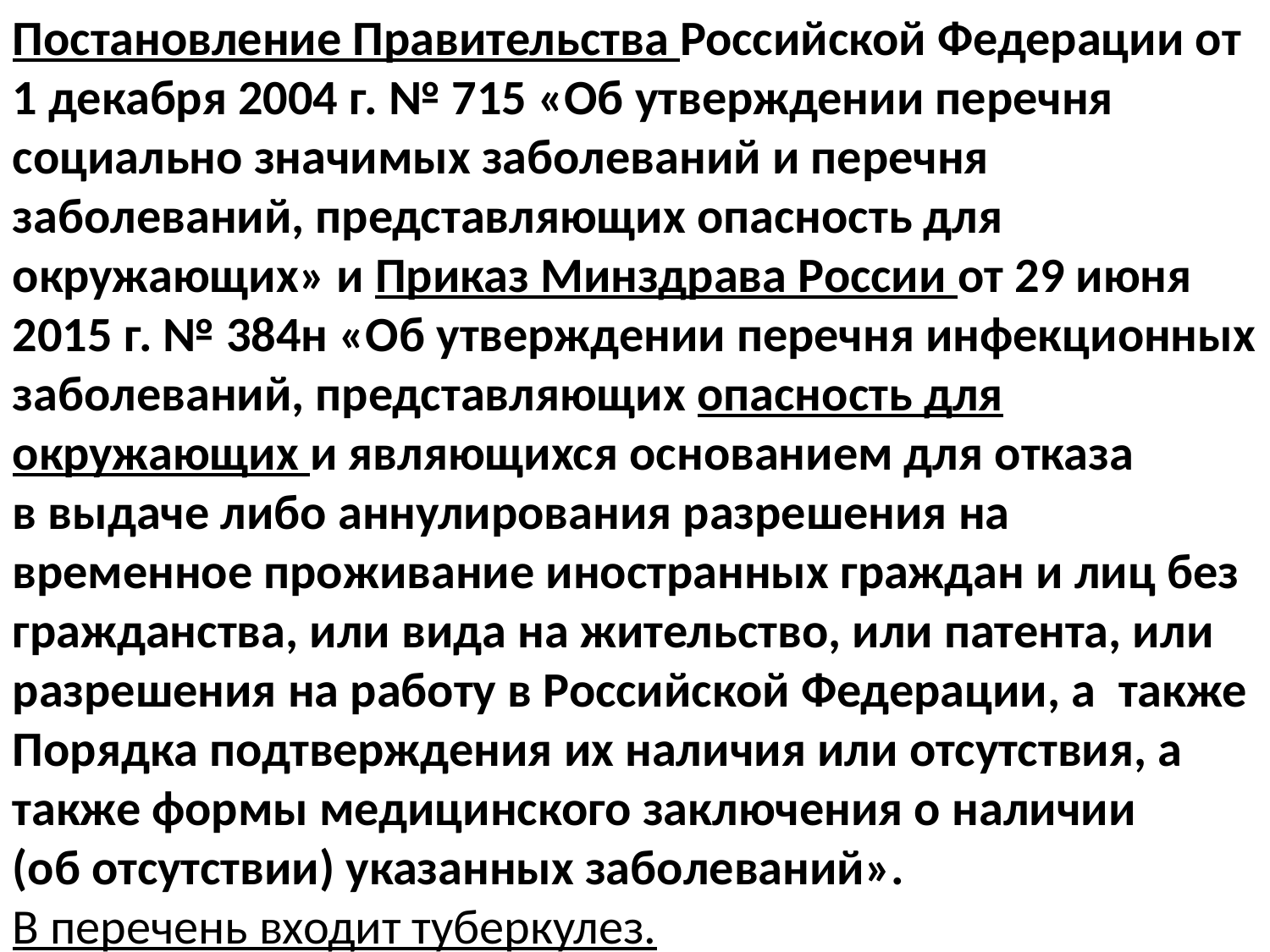

Постановление Правительства Российской Федерации от 1 декабря 2004 г. № 715 «Об утверждении перечня социально значимых заболеваний и перечня заболеваний, представляющих опасность для окружающих» и Приказ Минздрава России от 29 июня 2015 г. № 384н «Об утверждении перечня инфекционных заболеваний, представляющих опасность для окружающих и являющихся основанием для отказа в выдаче либо аннулирования разрешения на временное проживание иностранных граждан и лиц без гражданства, или вида на жительство, или патента, или разрешения на работу в Российской Федерации, а  также Порядка подтверждения их наличия или отсутствия, а также формы медицинского заключения о наличии (об отсутствии) указанных заболеваний».
В перечень входит туберкулез.